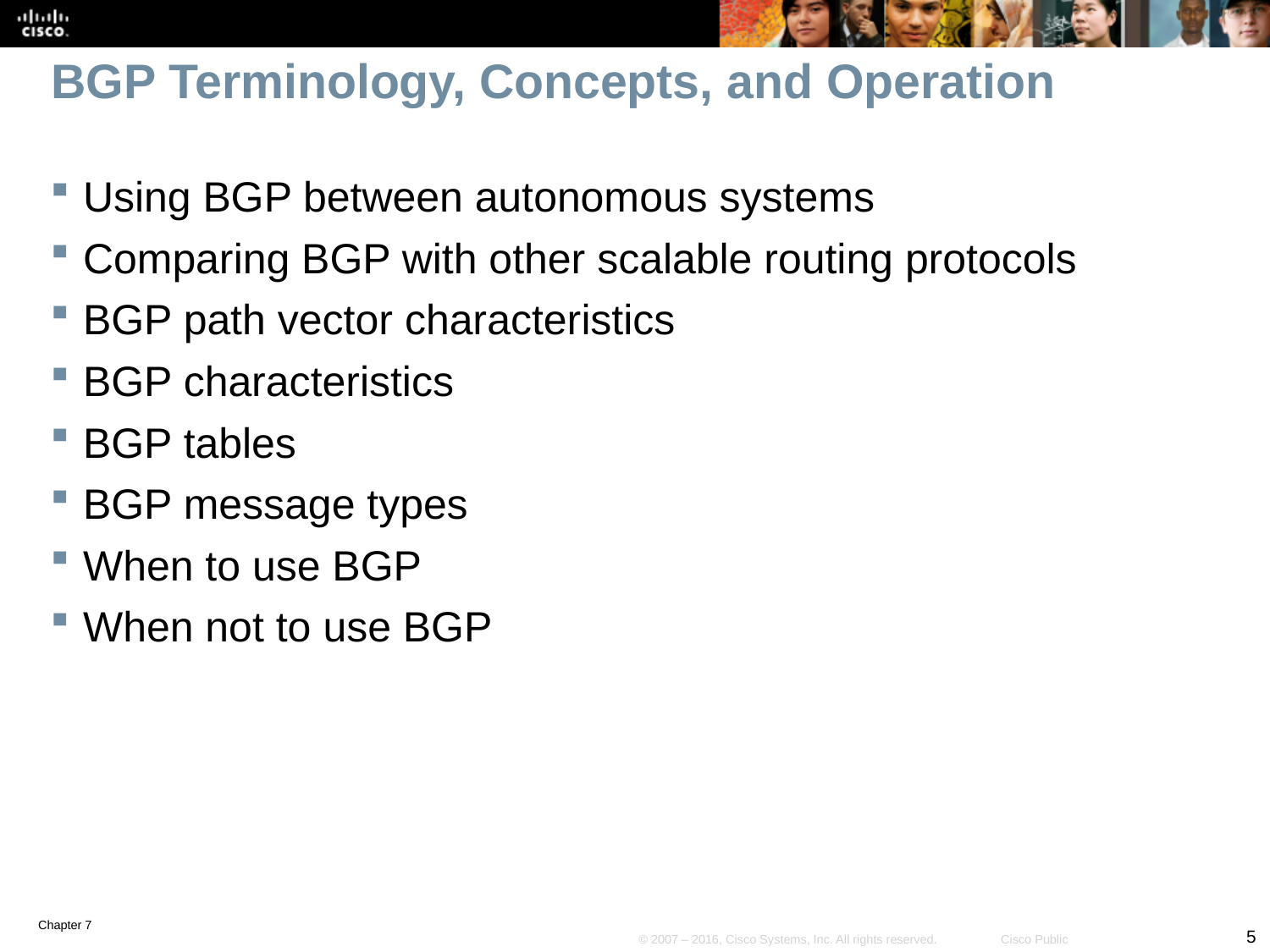

# BGP Terminology, Concepts, and Operation
Using BGP between autonomous systems
Comparing BGP with other scalable routing protocols
BGP path vector characteristics
BGP characteristics
BGP tables
BGP message types
When to use BGP
When not to use BGP